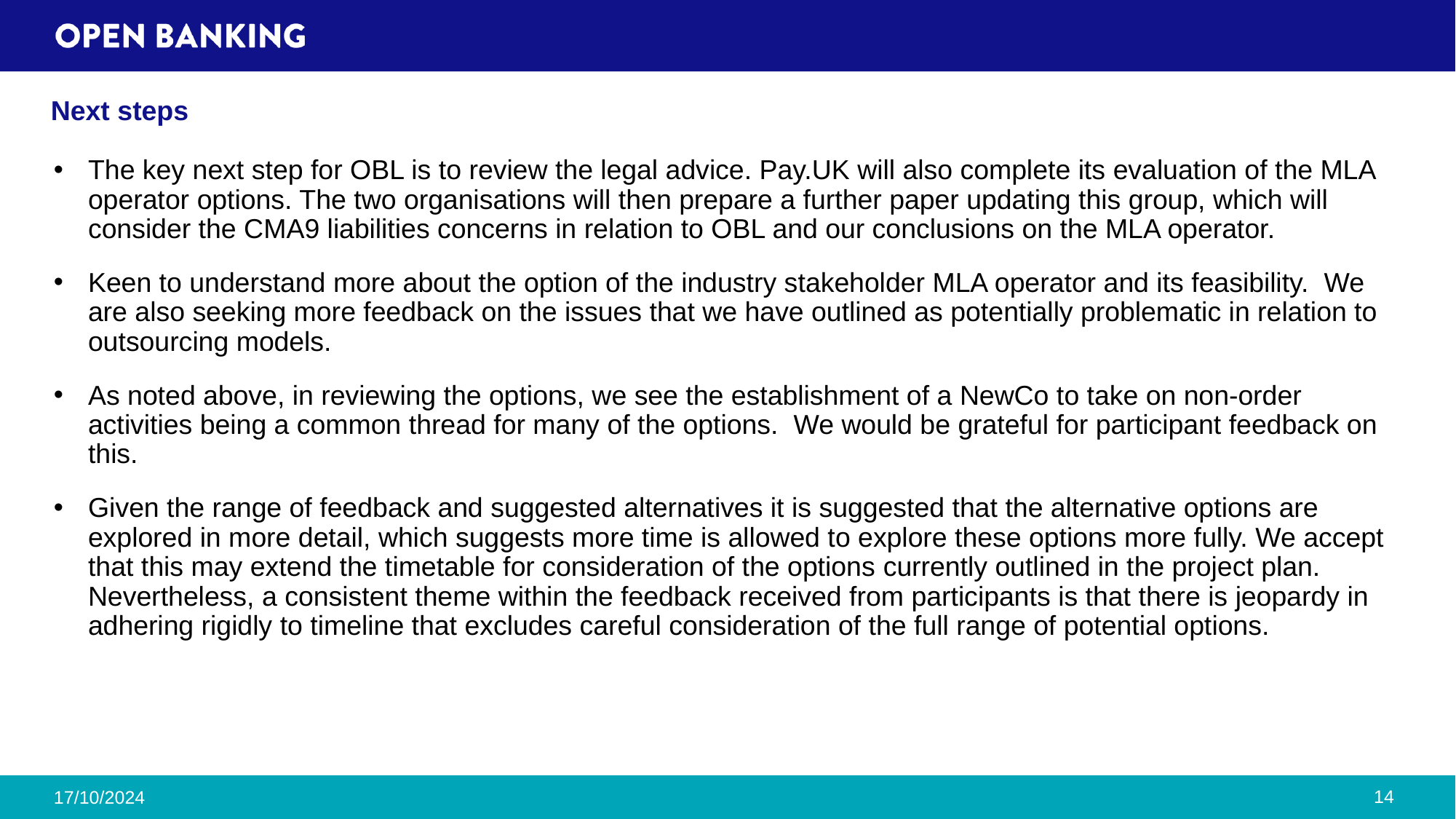

# Next steps
The key next step for OBL is to review the legal advice. Pay.UK will also complete its evaluation of the MLA operator options. The two organisations will then prepare a further paper updating this group, which will consider the CMA9 liabilities concerns in relation to OBL and our conclusions on the MLA operator.
Keen to understand more about the option of the industry stakeholder MLA operator and its feasibility.  We are also seeking more feedback on the issues that we have outlined as potentially problematic in relation to outsourcing models.
As noted above, in reviewing the options, we see the establishment of a NewCo to take on non-order activities being a common thread for many of the options.  We would be grateful for participant feedback on this.
Given the range of feedback and suggested alternatives it is suggested that the alternative options are explored in more detail, which suggests more time is allowed to explore these options more fully. We accept that this may extend the timetable for consideration of the options currently outlined in the project plan. Nevertheless, a consistent theme within the feedback received from participants is that there is jeopardy in adhering rigidly to timeline that excludes careful consideration of the full range of potential options.

14
17/10/2024